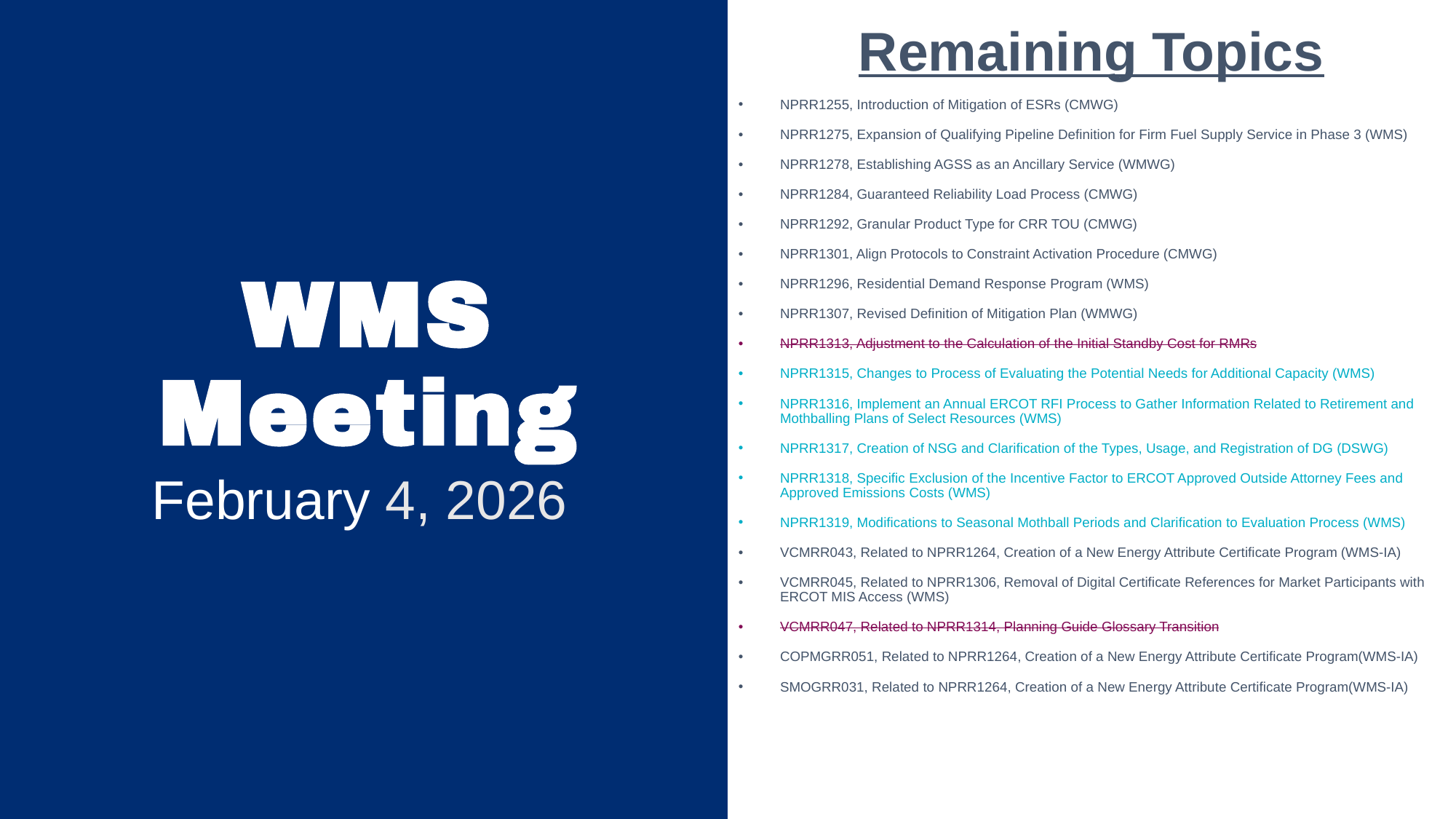

Remaining Topics
NPRR1255, Introduction of Mitigation of ESRs (CMWG)
NPRR1275, Expansion of Qualifying Pipeline Definition for Firm Fuel Supply Service in Phase 3 (WMS)
NPRR1278, Establishing AGSS as an Ancillary Service (WMWG)
NPRR1284, Guaranteed Reliability Load Process (CMWG)
NPRR1292, Granular Product Type for CRR TOU (CMWG)
NPRR1301, Align Protocols to Constraint Activation Procedure (CMWG)
NPRR1296, Residential Demand Response Program (WMS)
NPRR1307, Revised Definition of Mitigation Plan (WMWG)
NPRR1313, Adjustment to the Calculation of the Initial Standby Cost for RMRs
NPRR1315, Changes to Process of Evaluating the Potential Needs for Additional Capacity (WMS)
NPRR1316, Implement an Annual ERCOT RFI Process to Gather Information Related to Retirement and Mothballing Plans of Select Resources (WMS)
NPRR1317, Creation of NSG and Clarification of the Types, Usage, and Registration of DG (DSWG)
NPRR1318, Specific Exclusion of the Incentive Factor to ERCOT Approved Outside Attorney Fees and Approved Emissions Costs (WMS)
NPRR1319, Modifications to Seasonal Mothball Periods and Clarification to Evaluation Process (WMS)
VCMRR043, Related to NPRR1264, Creation of a New Energy Attribute Certificate Program (WMS-IA)
VCMRR045, Related to NPRR1306, Removal of Digital Certificate References for Market Participants with ERCOT MIS Access (WMS)
VCMRR047, Related to NPRR1314, Planning Guide Glossary Transition
COPMGRR051, Related to NPRR1264, Creation of a New Energy Attribute Certificate Program(WMS-IA)
SMOGRR031, Related to NPRR1264, Creation of a New Energy Attribute Certificate Program(WMS-IA)

# WMS Meeting
February 4, 2026